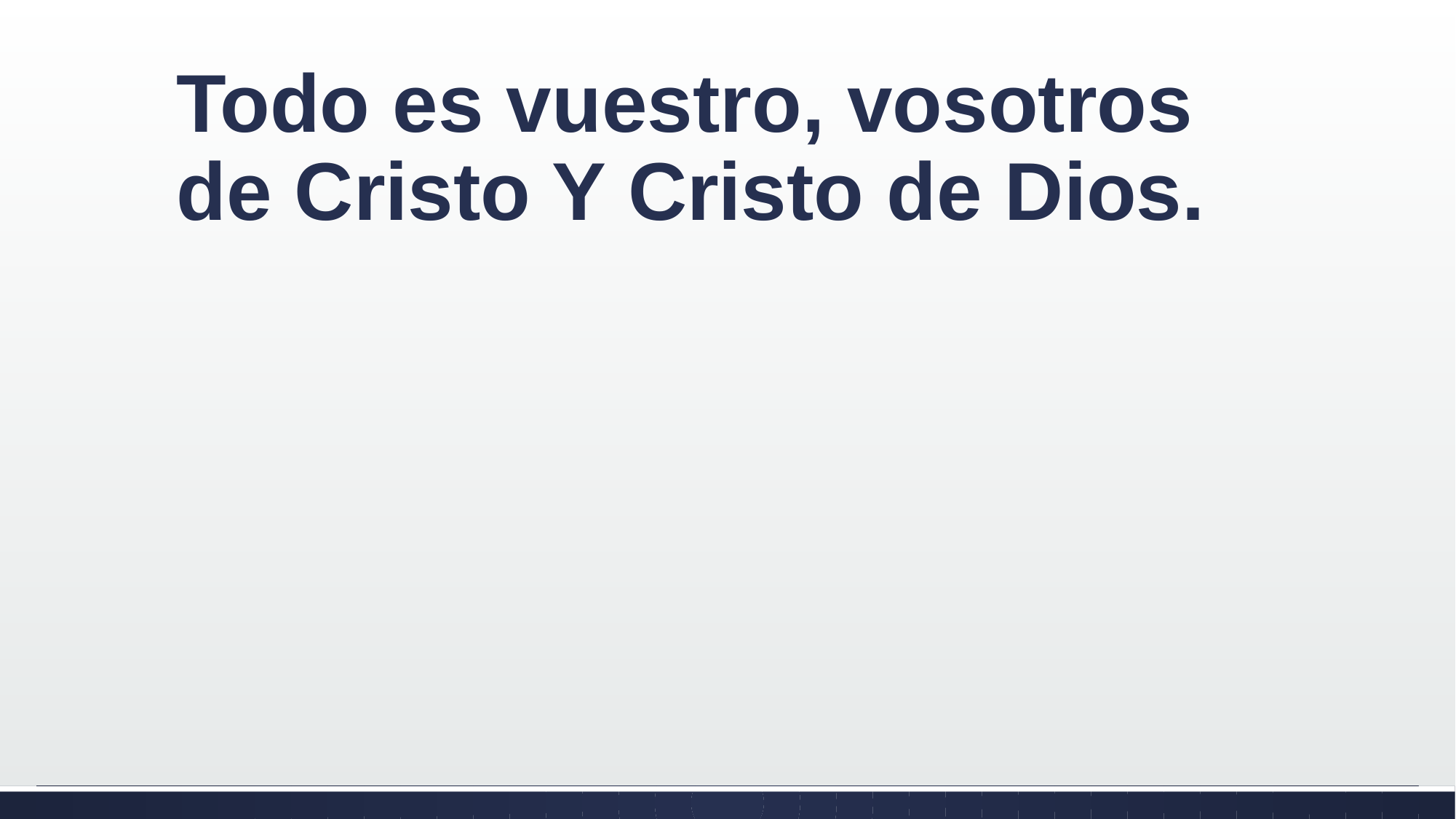

#
Todo es vuestro, vosotros de Cristo Y Cristo de Dios.